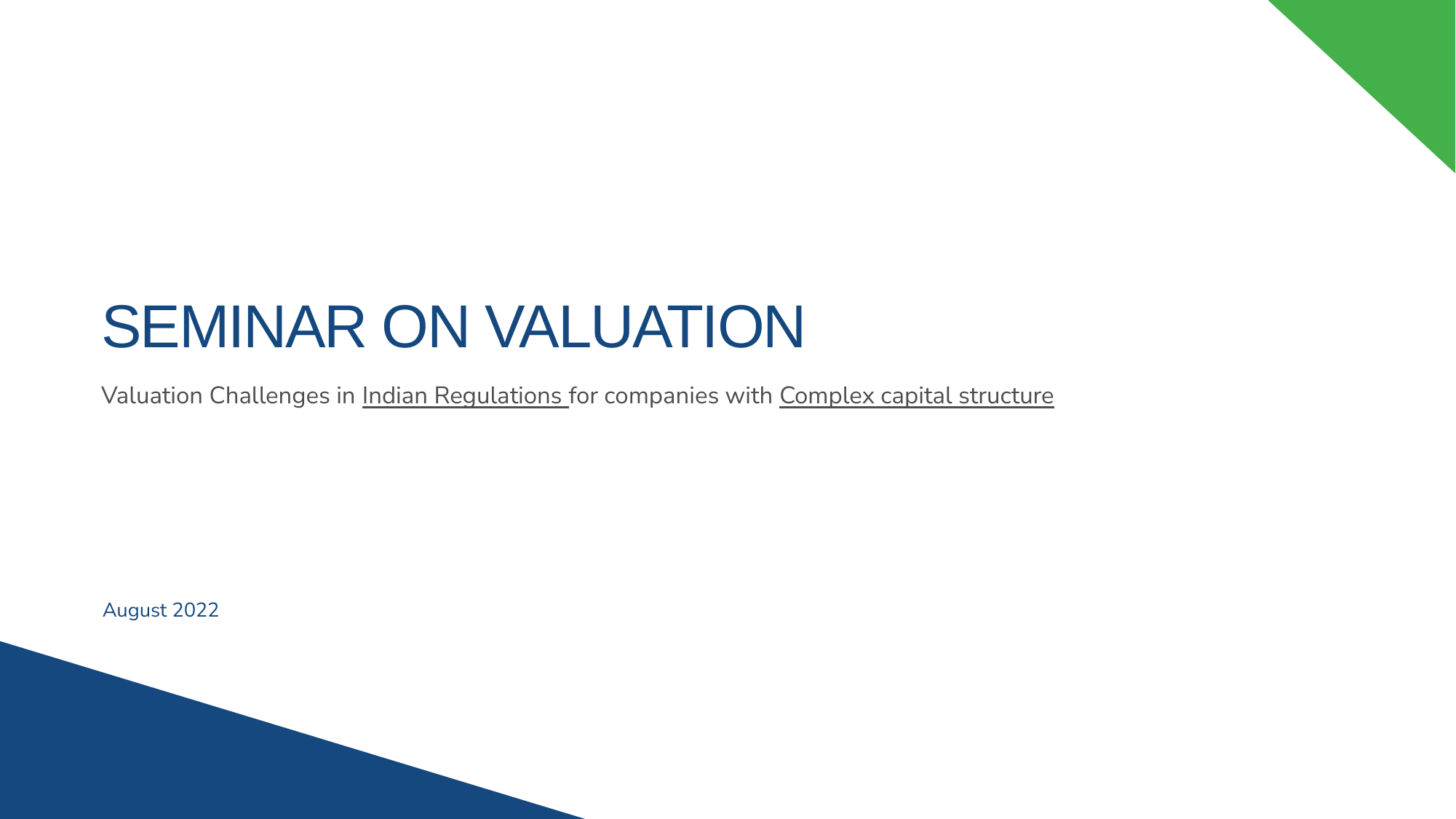

# SEMINAR ON VALUATION
Valuation Challenges in Indian Regulations for companies with Complex capital structure
August 2022